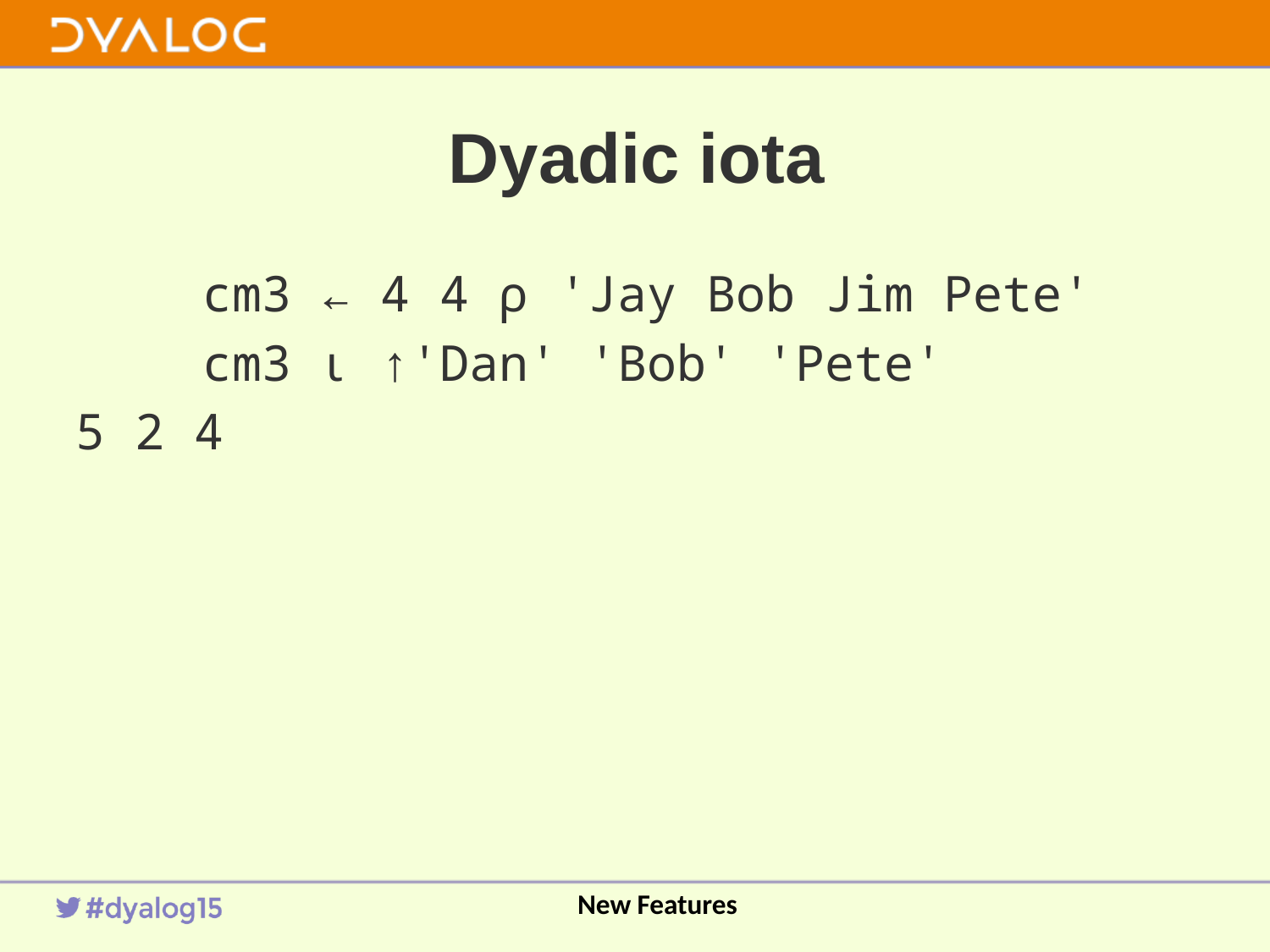

# Dyadic iota
	cm3 ← 4 4 ⍴ 'Jay Bob Jim Pete'
	cm3 ⍳ ↑'Dan' 'Bob' 'Pete'
5 2 4
New Features